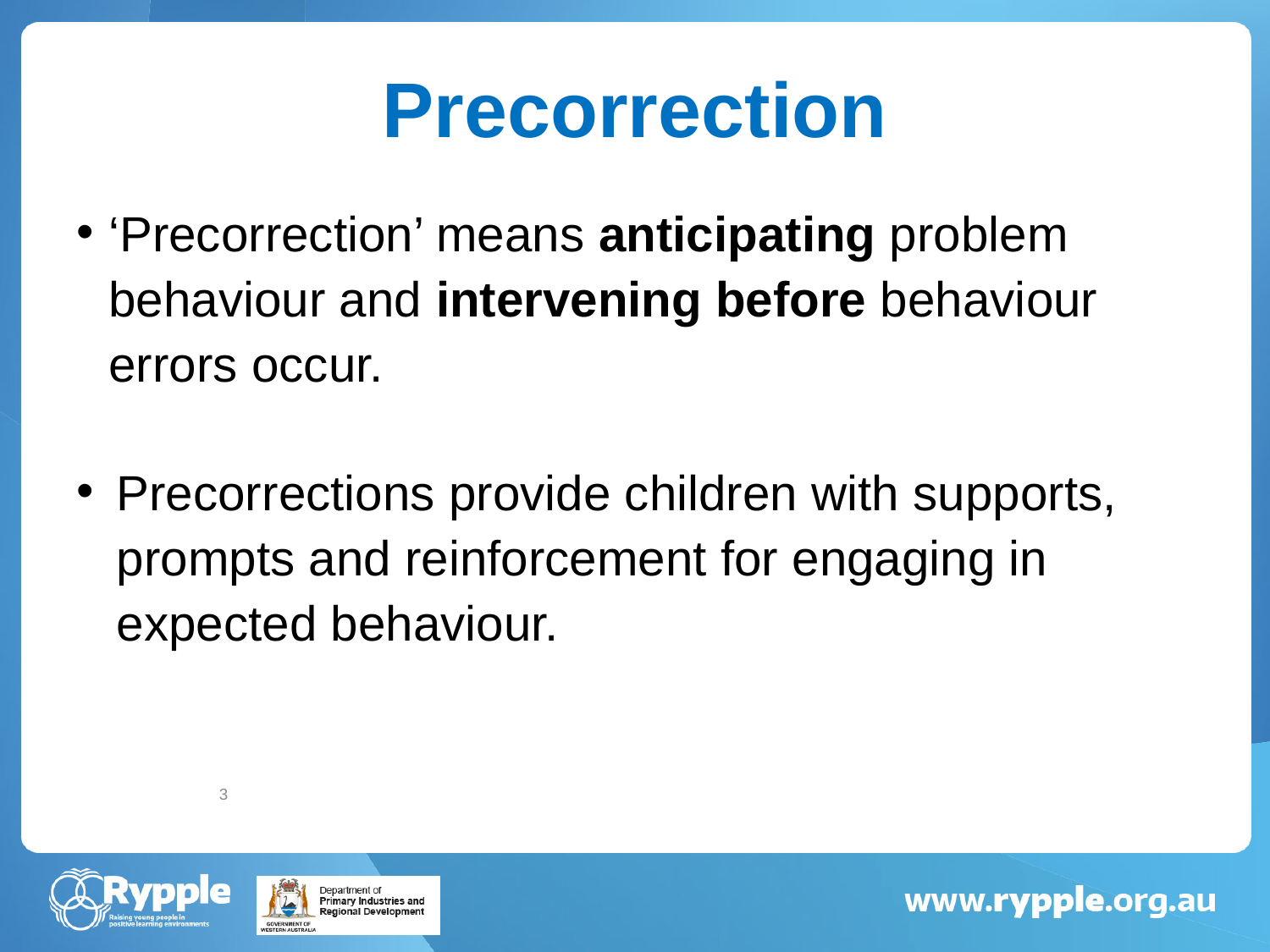

Precorrection
‘Precorrection’ means anticipating problem behaviour and intervening before behaviour errors occur.
Precorrections provide children with supports, prompts and reinforcement for engaging in expected behaviour.

3